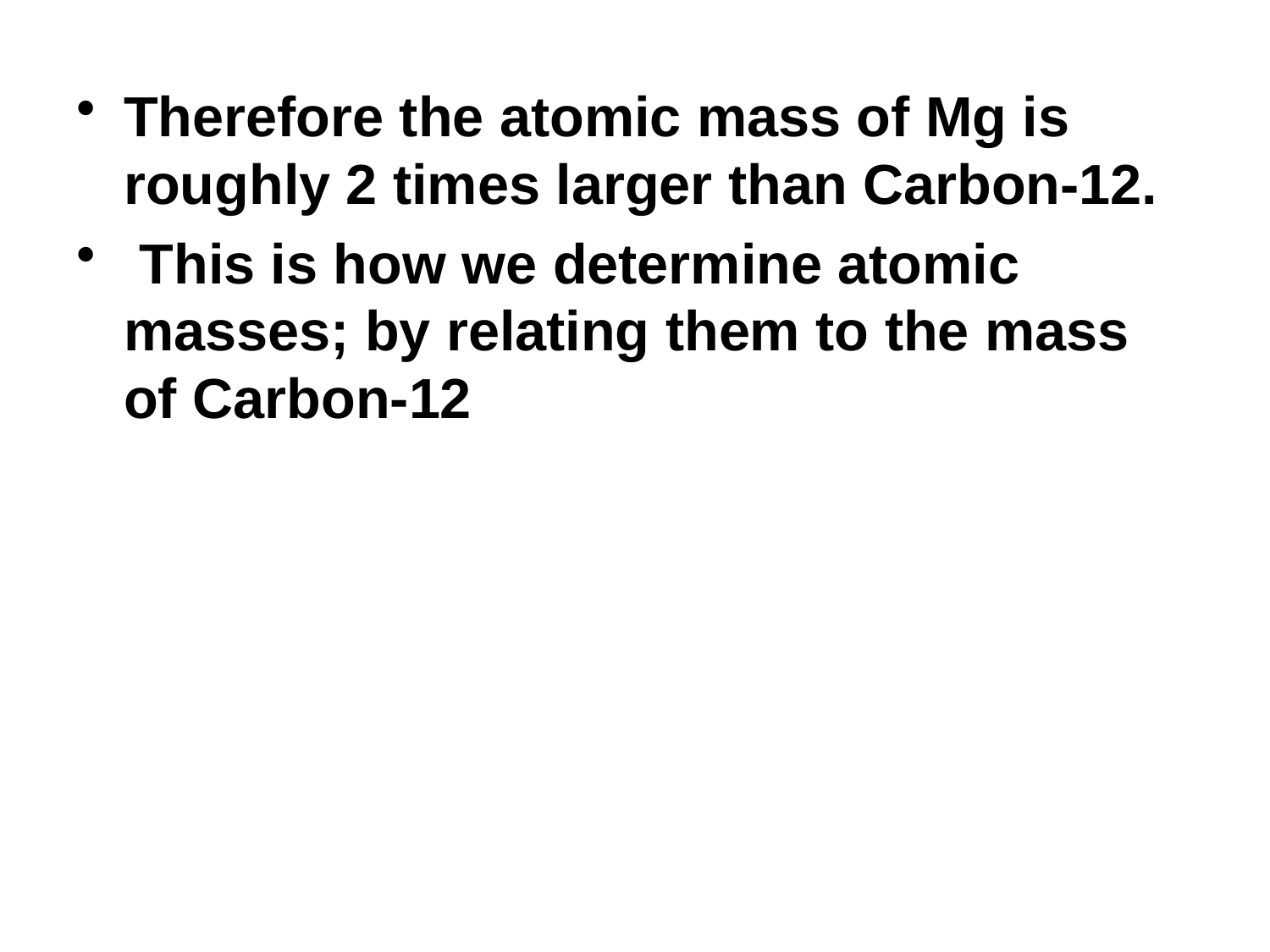

Therefore the atomic mass of Mg is roughly 2 times larger than Carbon-12.
 This is how we determine atomic masses; by relating them to the mass of Carbon-12